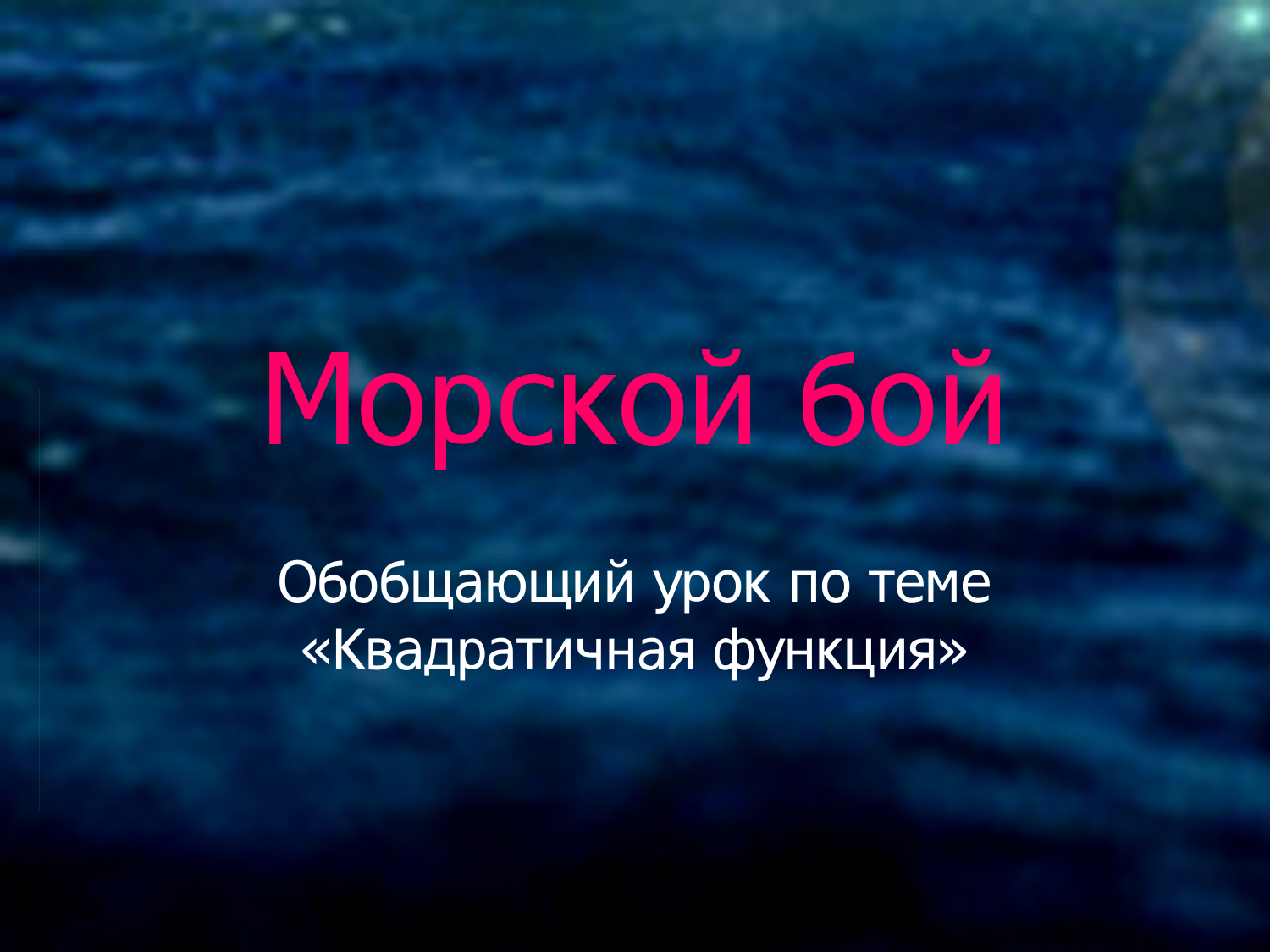

# Морской бой
Обобщающий урок по теме «Квадратичная функция»